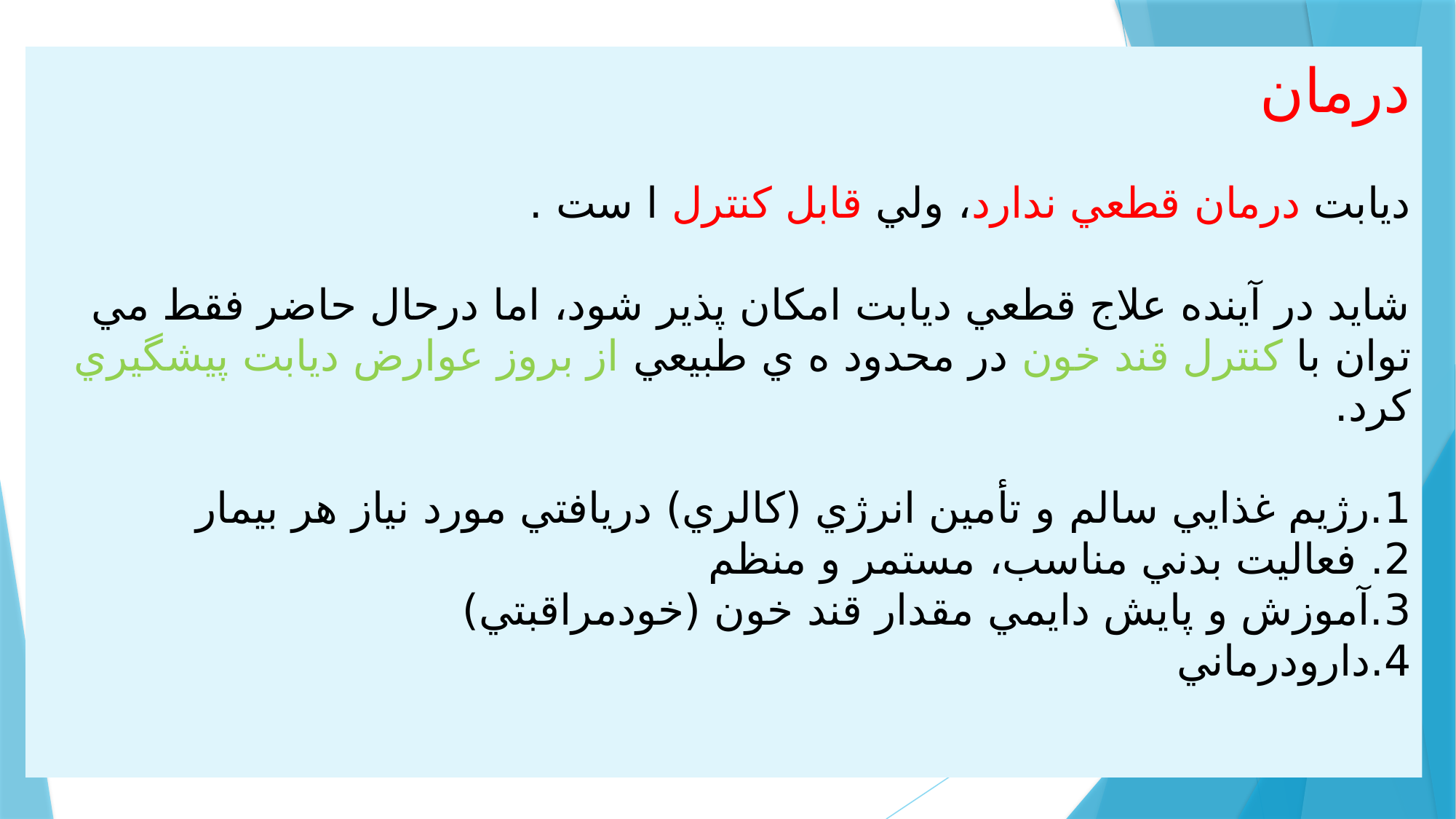

# درمان ديابت درمان قطعي ندارد، ولي قابل كنترل ا ست . شايد در آينده علاج قطعي ديابت امكان پذير شود، اما درحال حاضر فقط مي توان با كنترل قند خون در محدود ه ي طبيعي از بروز عوارض ديابت پيشگيري كرد. 1.رژيم غذايي سالم و تأمين انرژي (كالري) دريافتي مورد نياز هر بيمار 2. فعاليت بدني مناسب، مستمر و منظم 3.آموزش و پايش دايمي مقدار قند خون (خودمراقبتي) 4.دارودرماني